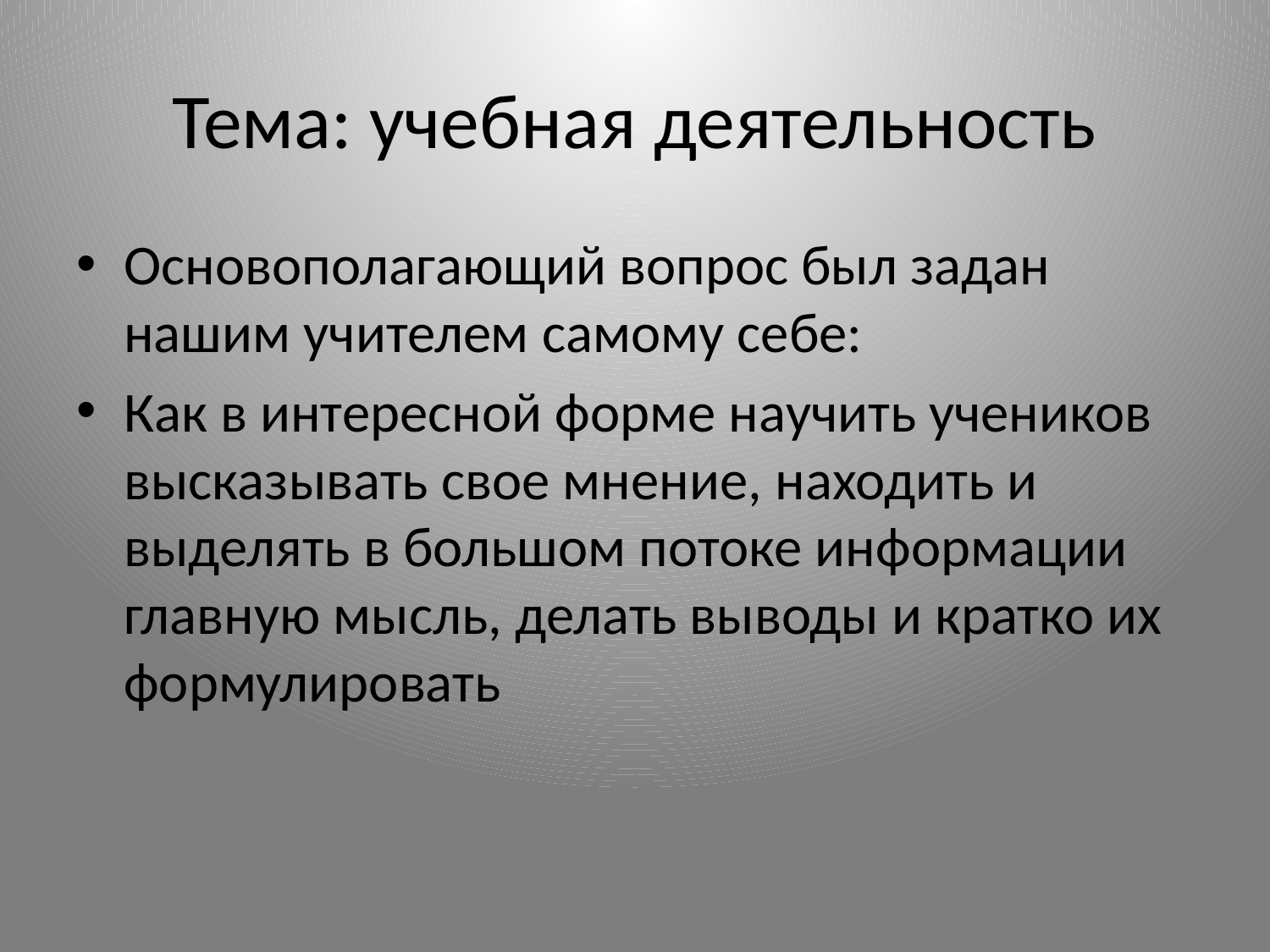

# Тема: учебная деятельность
Основополагающий вопрос был задан нашим учителем самому себе:
Как в интересной форме научить учеников высказывать свое мнение, находить и выделять в большом потоке информации главную мысль, делать выводы и кратко их формулировать